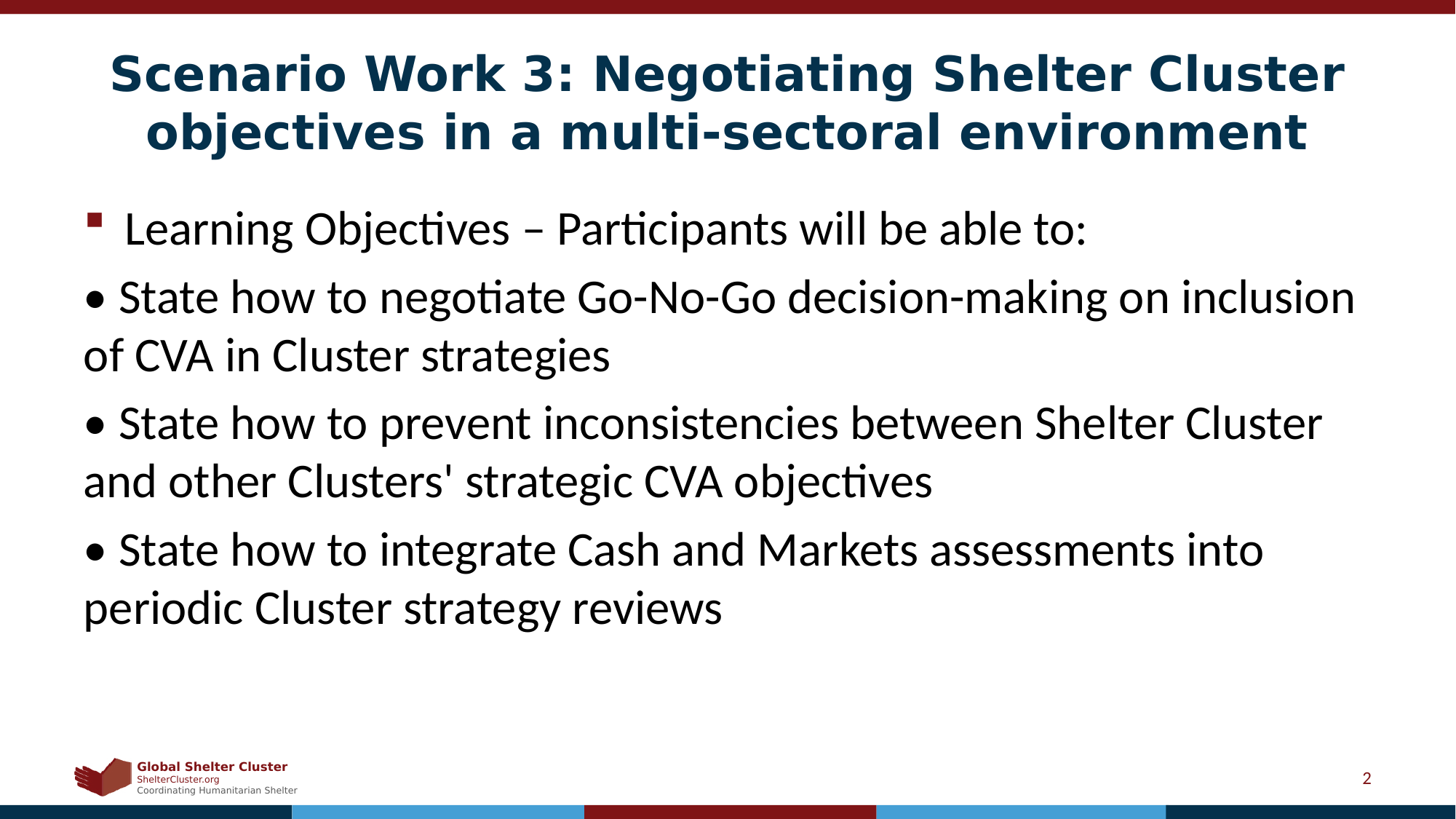

# Scenario Work 3: Negotiating Shelter Cluster objectives in a multi-sectoral environment
Learning Objectives – Participants will be able to:
• State how to negotiate Go-No-Go decision-making on inclusion of CVA in Cluster strategies
• State how to prevent inconsistencies between Shelter Cluster and other Clusters' strategic CVA objectives
• State how to integrate Cash and Markets assessments into periodic Cluster strategy reviews
2